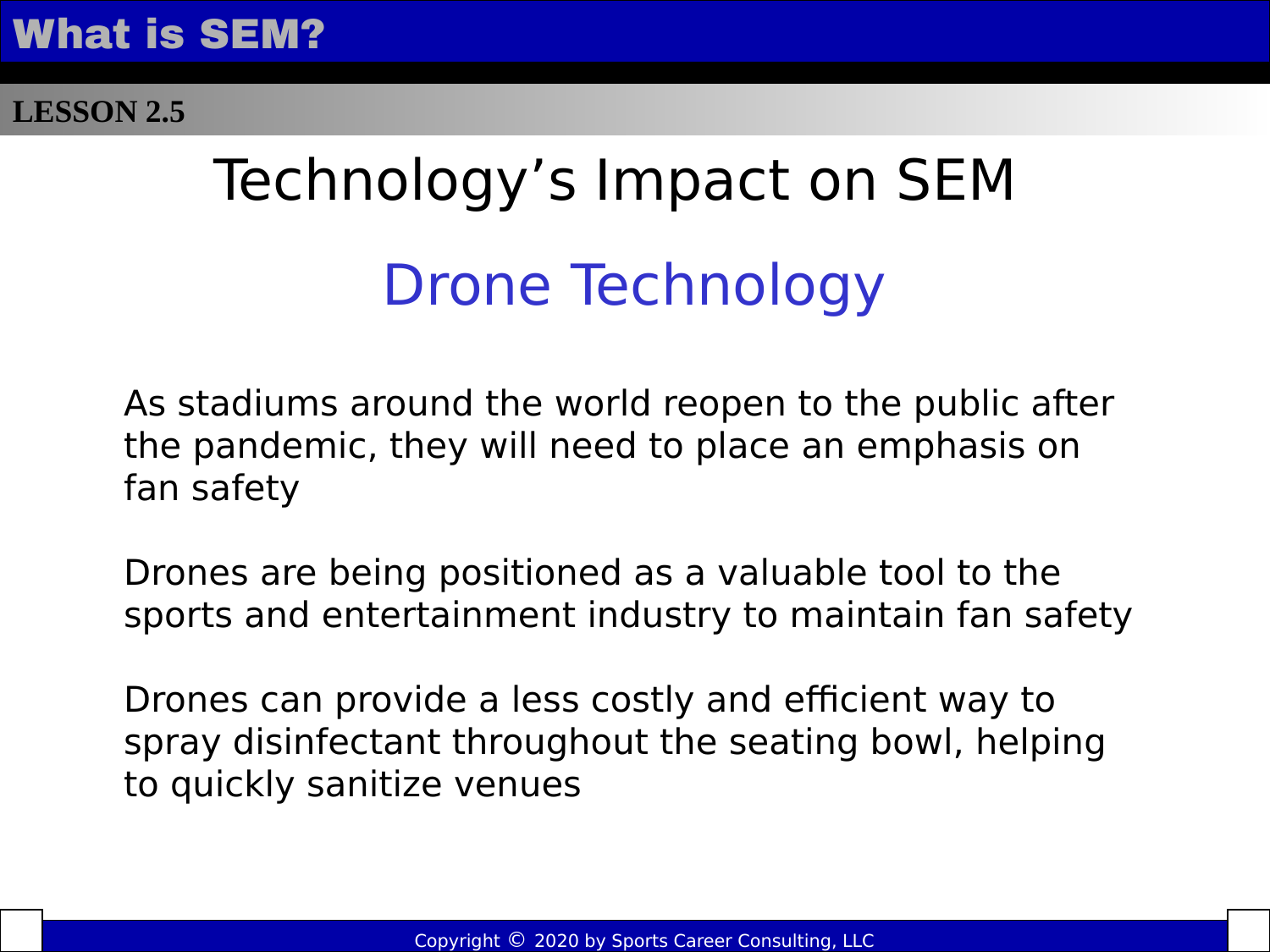

What is SEM?
LESSON 2.5
Technology’s Impact on SEM
Drone Technology
As stadiums around the world reopen to the public after the pandemic, they will need to place an emphasis on fan safety

Drones are being positioned as a valuable tool to the sports and entertainment industry to maintain fan safety

Drones can provide a less costly and efficient way to spray disinfectant throughout the seating bowl, helping to quickly sanitize venues
Copyright © 2020 by Sports Career Consulting, LLC